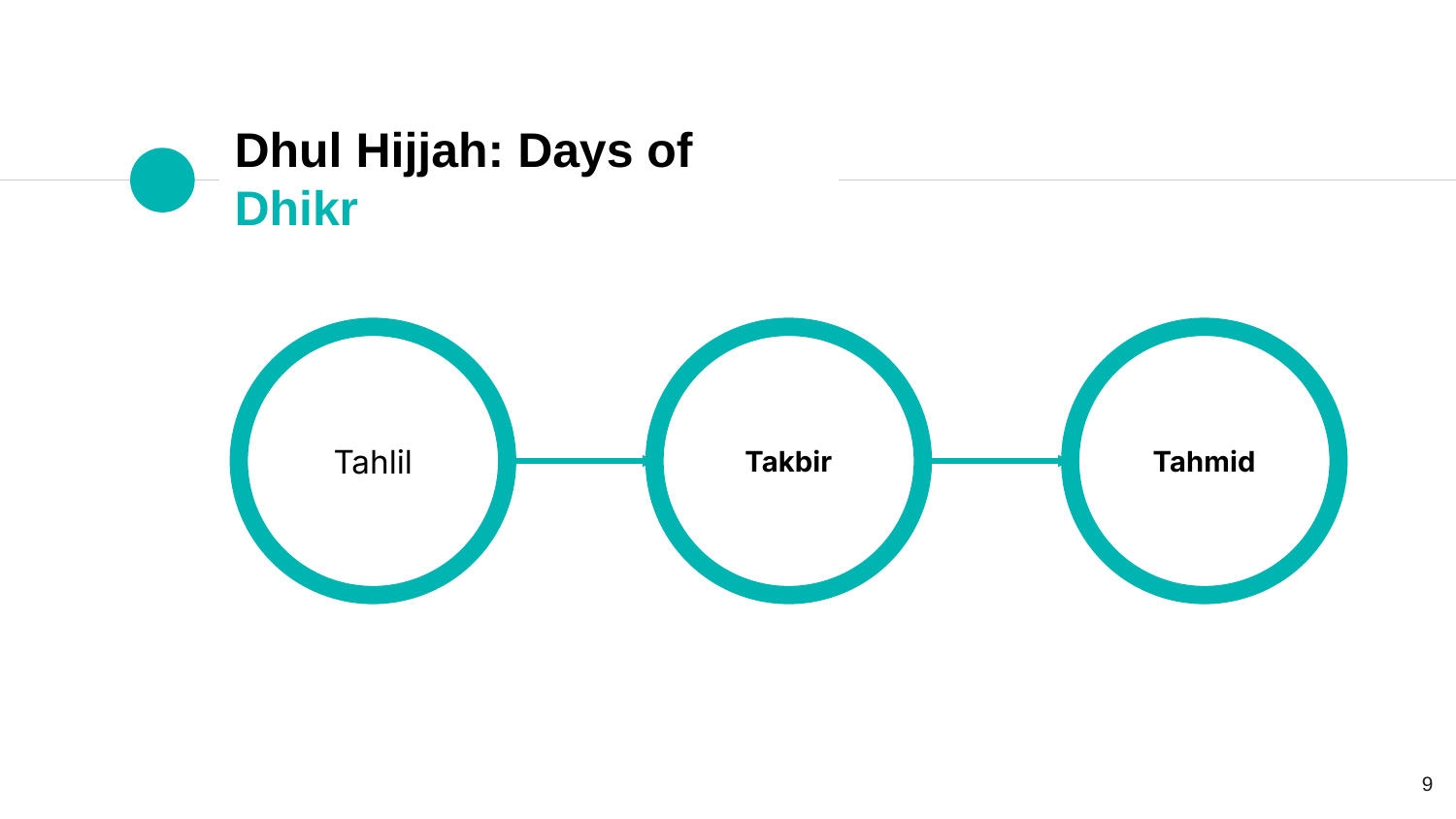

# Dhul Hijjah: Days of Dhikr
Tahlil
Takbir
Tahmid
9